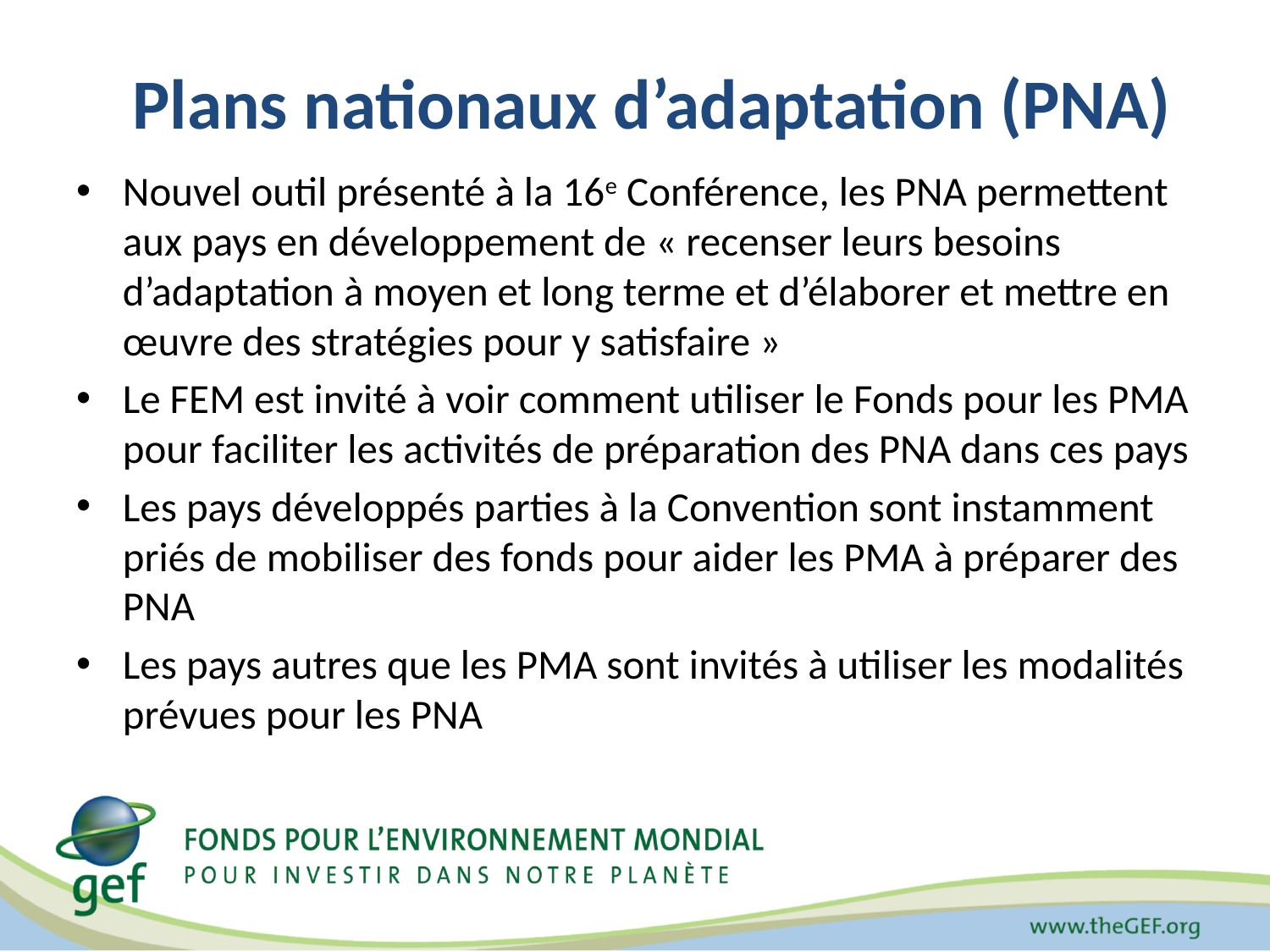

# Plans nationaux d’adaptation (PNA)
Nouvel outil présenté à la 16e Conférence, les PNA permettent aux pays en développement de « recenser leurs besoins d’adaptation à moyen et long terme et d’élaborer et mettre en œuvre des stratégies pour y satisfaire »
Le FEM est invité à voir comment utiliser le Fonds pour les PMA pour faciliter les activités de préparation des PNA dans ces pays
Les pays développés parties à la Convention sont instamment priés de mobiliser des fonds pour aider les PMA à préparer des PNA
Les pays autres que les PMA sont invités à utiliser les modalités prévues pour les PNA